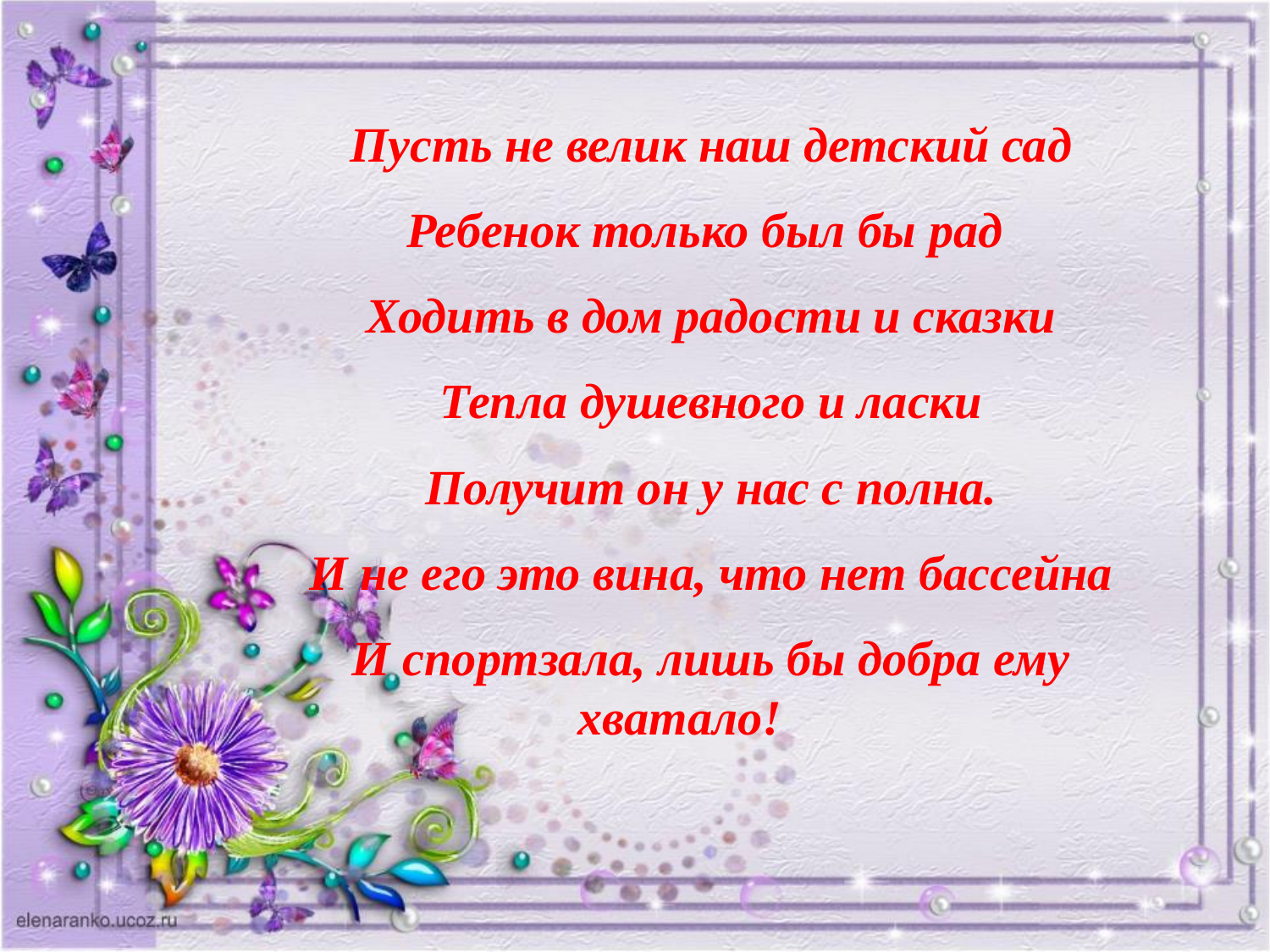

Пусть не велик наш детский сад
Ребенок только был бы рад
Ходить в дом радости и сказки
Тепла душевного и ласки
Получит он у нас с полна.
И не его это вина, что нет бассейна
И спортзала, лишь бы добра ему хватало!